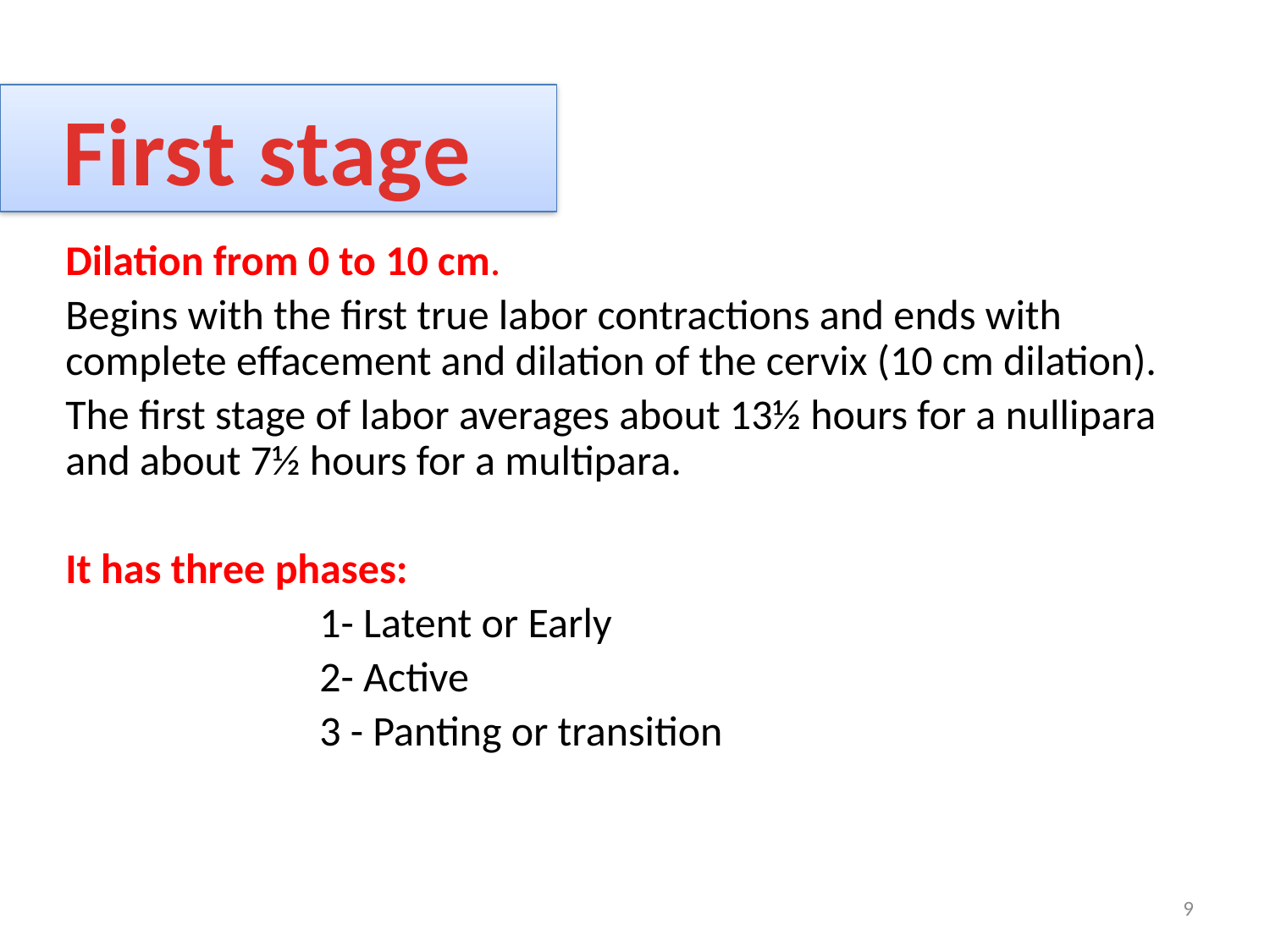

First stage
Dilation from 0 to 10 cm.
Begins with the first true labor contractions and ends with complete effacement and dilation of the cervix (10 cm dilation).
The first stage of labor averages about 13½ hours for a nullipara and about 7½ hours for a multipara.

It has three phases:
		1- Latent or Early
		2- Active
		3 - Panting or transition

9